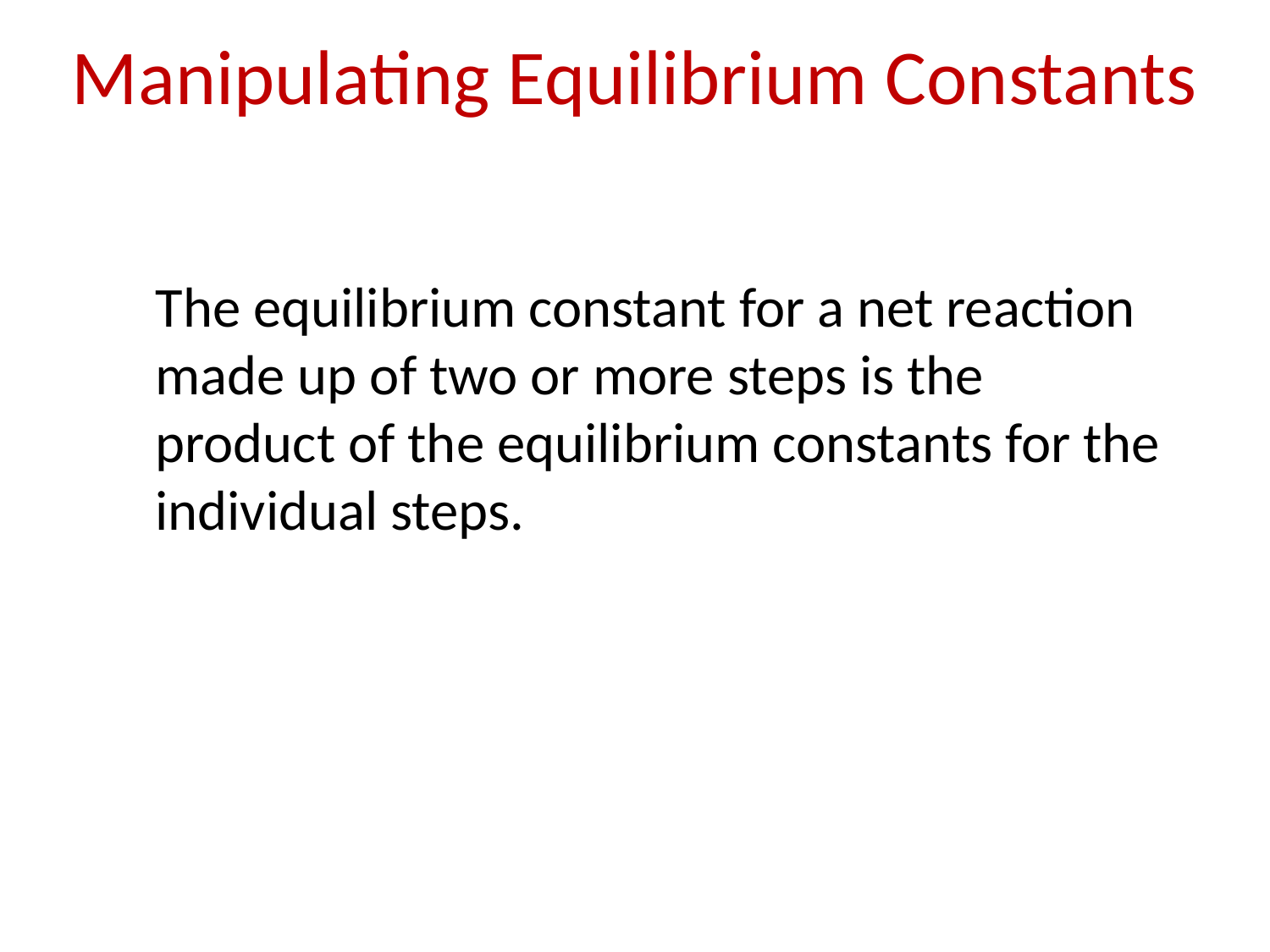

Manipulating Equilibrium Constants
	The equilibrium constant for a net reaction made up of two or more steps is the product of the equilibrium constants for the individual steps.